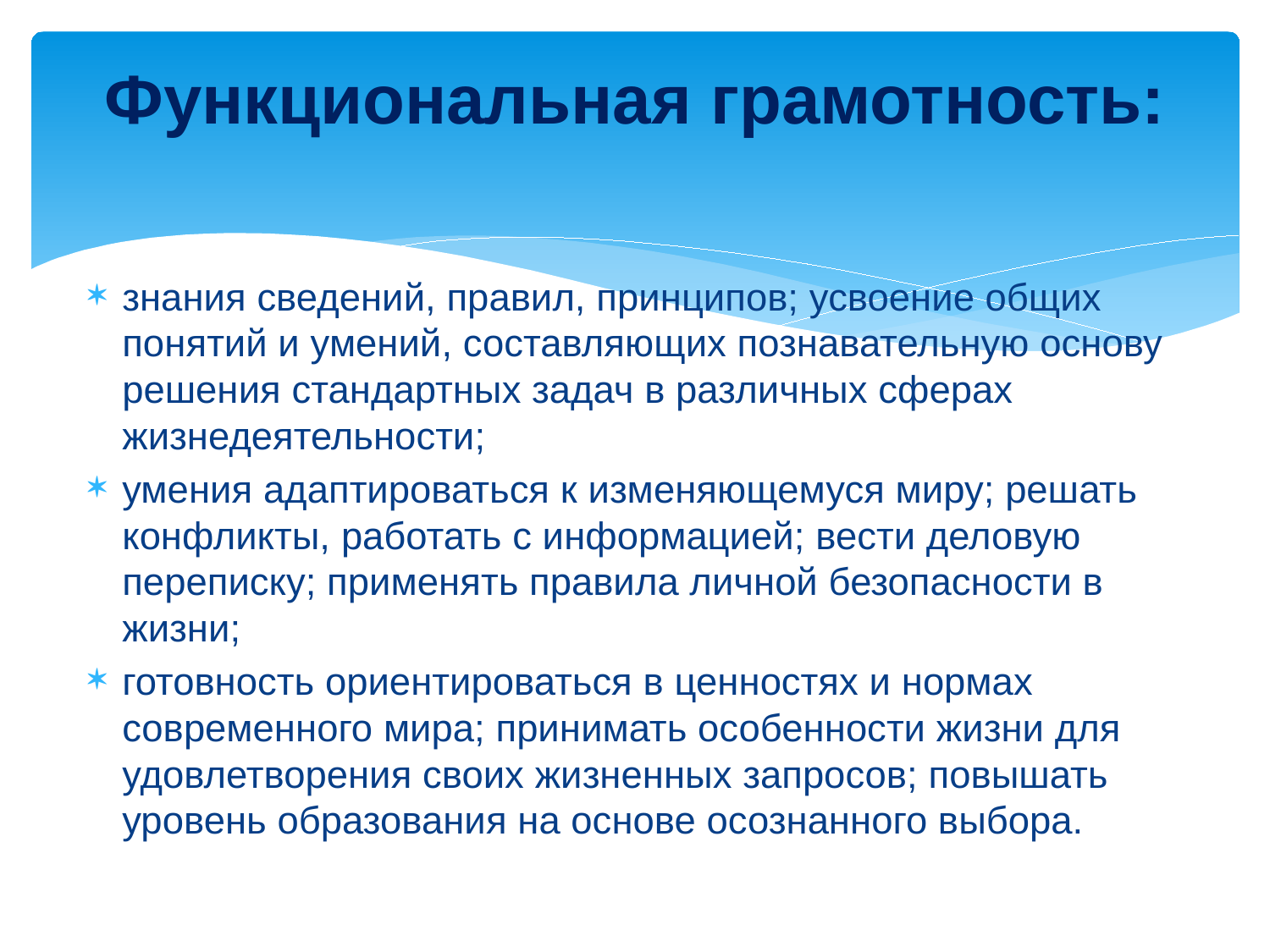

# Функциональная грамотность:
знания сведений, правил, принципов; усвоение общих понятий и умений, составляющих познавательную основу решения стандартных задач в различных сферах жизнедеятельности;
умения адаптироваться к изменяющемуся миру; решать конфликты, работать с информацией; вести деловую переписку; применять правила личной безопасности в жизни;
готовность ориентироваться в ценностях и нормах современного мира; принимать особенности жизни для удовлетворения своих жизненных запросов; повышать уровень образования на основе осознанного выбора.